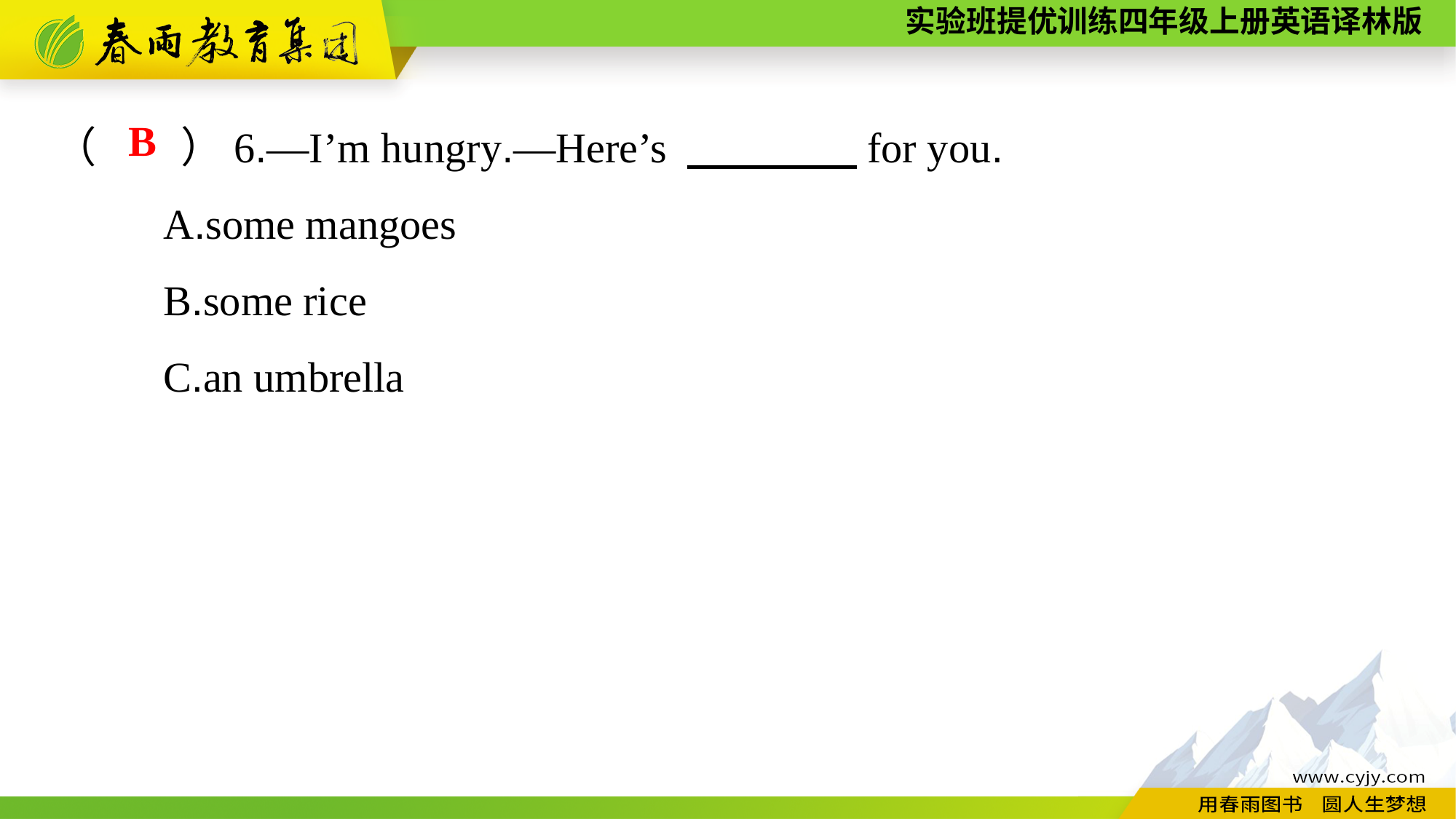

（　　）6.—I’m hungry.—Here’s 　　　　for you.
	A.some mangoes
	B.some rice
	C.an umbrella
B